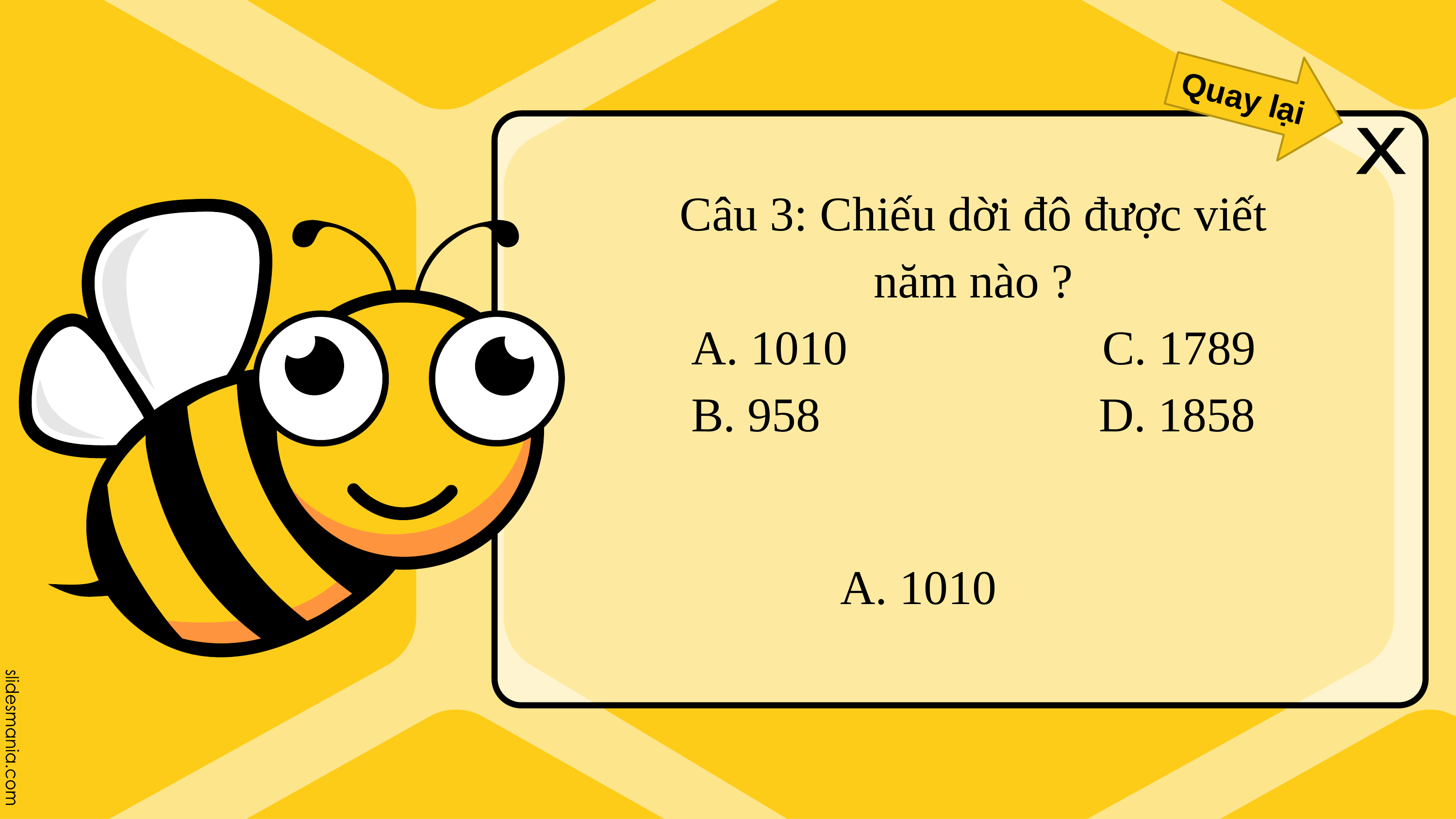

Quay lại
x
Câu 3: Chiếu dời đô được viết năm nào ?
A. 1010                     C. 1789
B. 958                       D. 1858
A. 1010